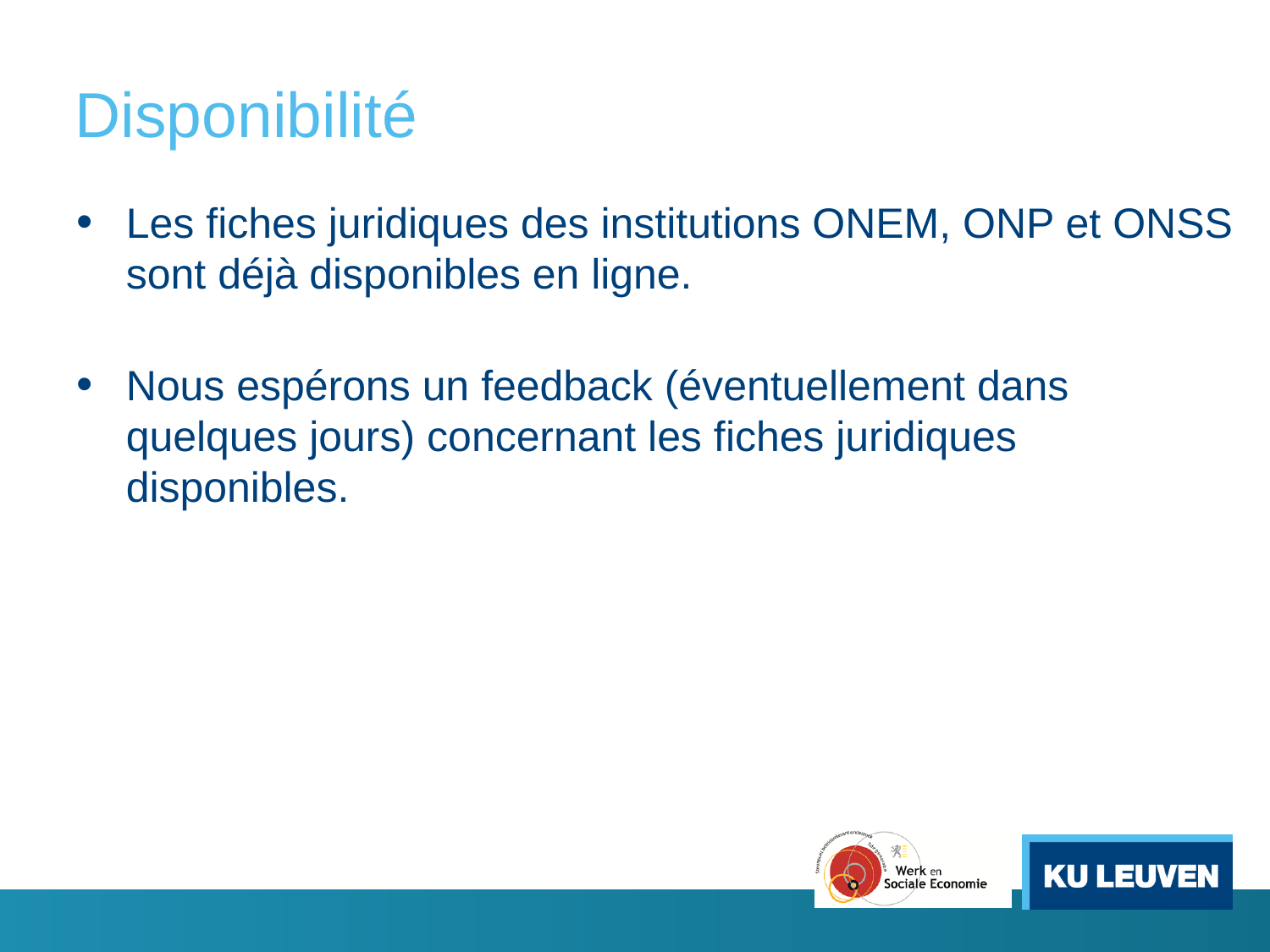

# Disponibilité
Les fiches juridiques des institutions ONEM, ONP et ONSS sont déjà disponibles en ligne.
Nous espérons un feedback (éventuellement dans quelques jours) concernant les fiches juridiques disponibles.